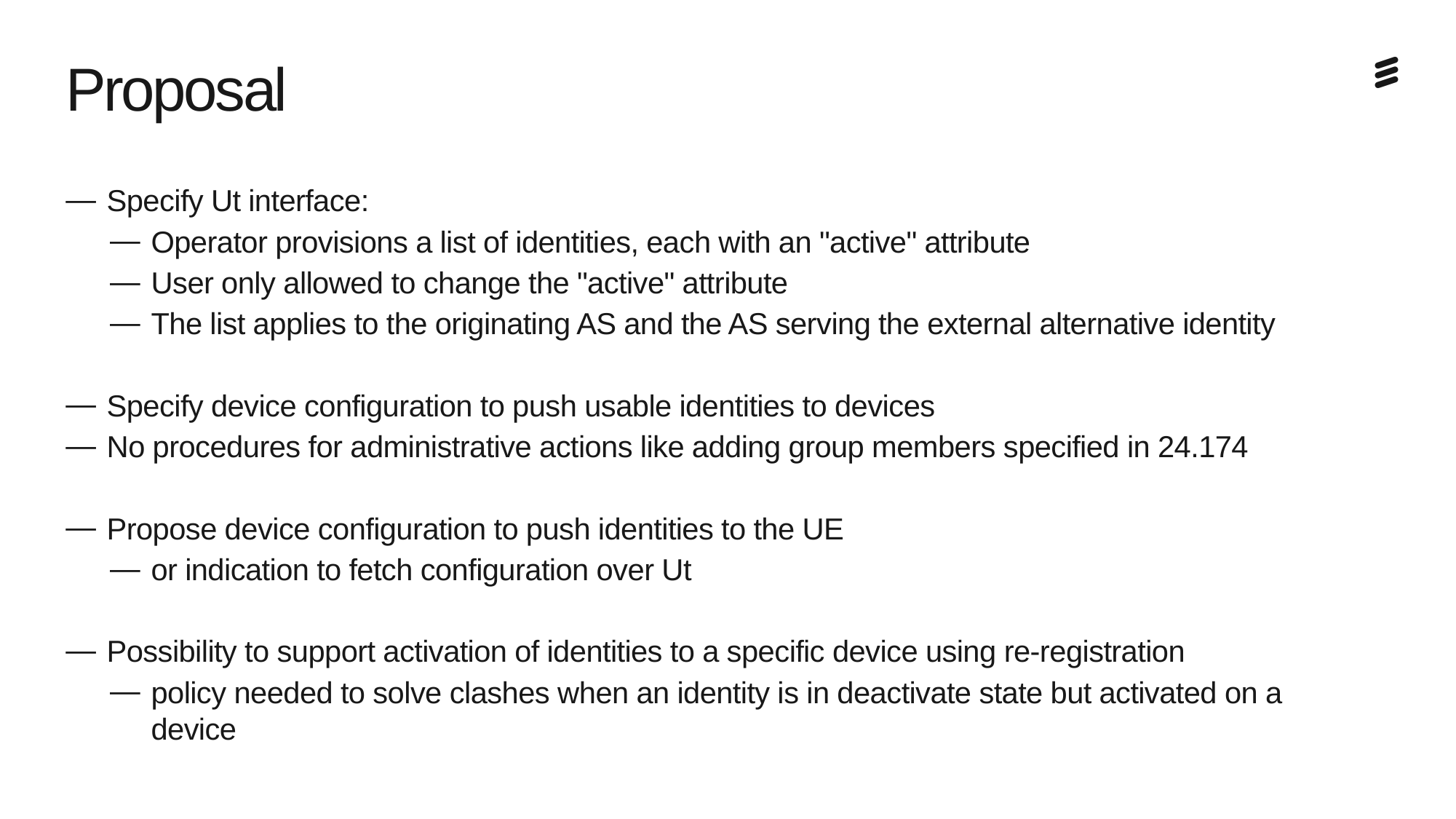

# Proposal
Specify Ut interface:
Operator provisions a list of identities, each with an "active" attribute
User only allowed to change the "active" attribute
The list applies to the originating AS and the AS serving the external alternative identity

Specify device configuration to push usable identities to devices
No procedures for administrative actions like adding group members specified in 24.174

Propose device configuration to push identities to the UE
or indication to fetch configuration over Ut

Possibility to support activation of identities to a specific device using re-registration
policy needed to solve clashes when an identity is in deactivate state but activated on a device